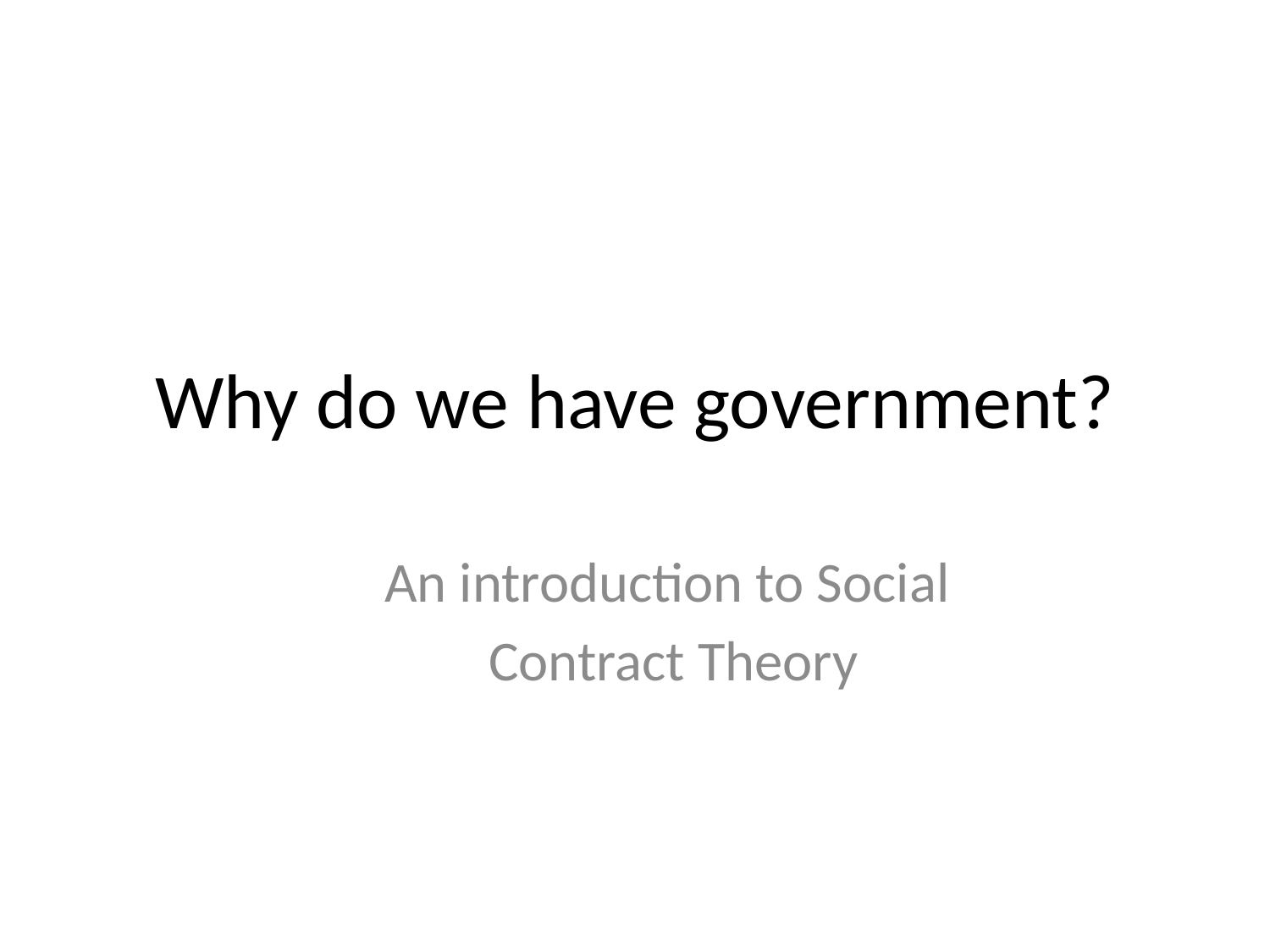

# Why do we have government?
An introduction to Social
 Contract Theory